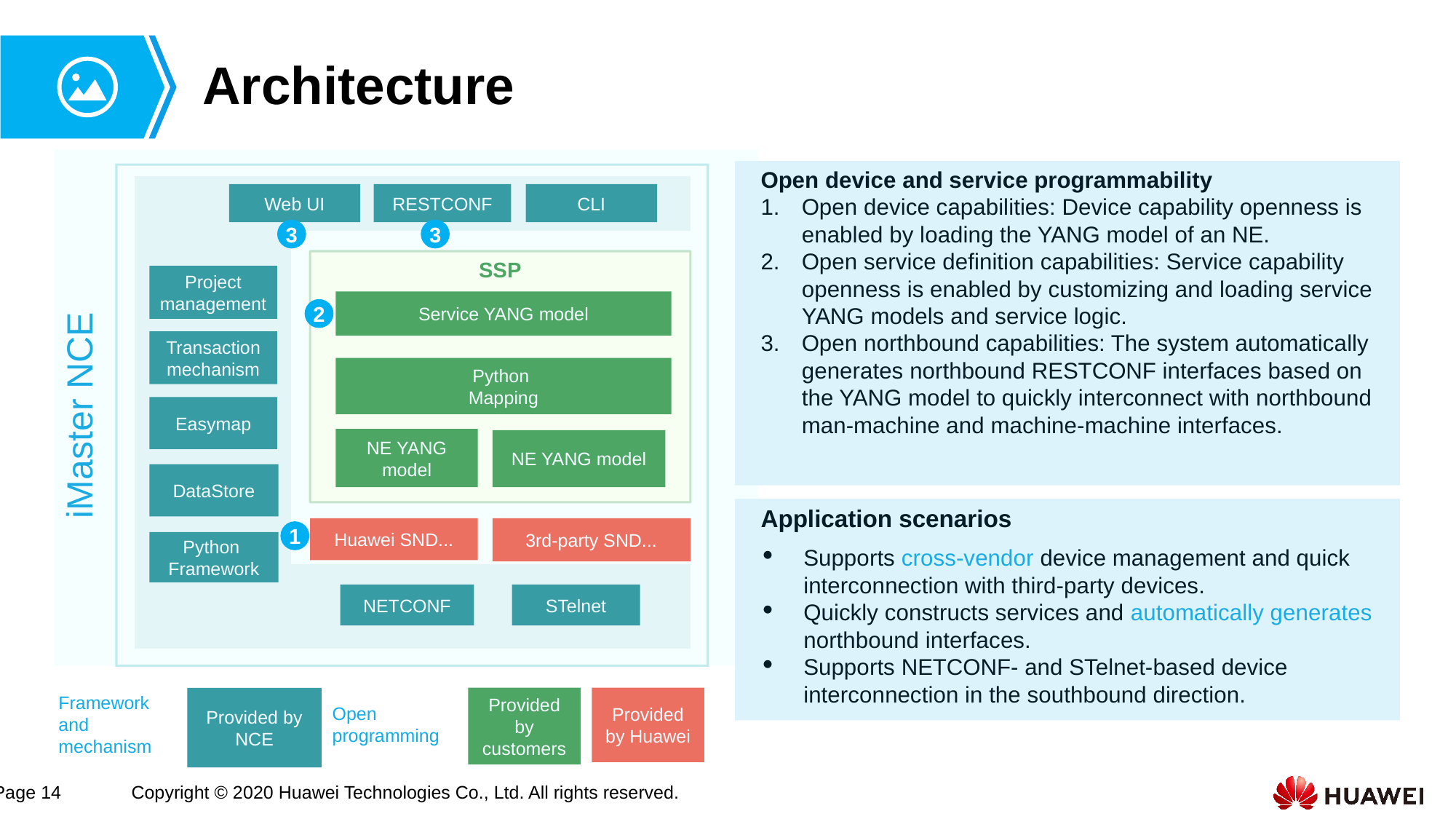

# Architecture

Open device and service programmability
Open device capabilities: Device capability openness is enabled by loading the YANG model of an NE.
Open service definition capabilities: Service capability openness is enabled by customizing and loading service YANG models and service logic.
Open northbound capabilities: The system automatically generates northbound RESTCONF interfaces based on the YANG model to quickly interconnect with northbound man-machine and machine-machine interfaces.
iMaster NCE

Web UI
RESTCONF
CLI
3
3
SSP
Project management
Service YANG model
2
Transaction mechanism
Python
Mapping
Easymap
NE YANG model
NE YANG model
DataStore
Application scenarios
Huawei SND...
3rd-party SND...
1
Python
Framework
Supports cross-vendor device management and quick interconnection with third-party devices.
Quickly constructs services and automatically generates northbound interfaces.
Supports NETCONF- and STelnet-based device interconnection in the southbound direction.
NETCONF
STelnet
Framework and mechanism
Provided by customers
Provided by Huawei
Provided by NCE
Open programming